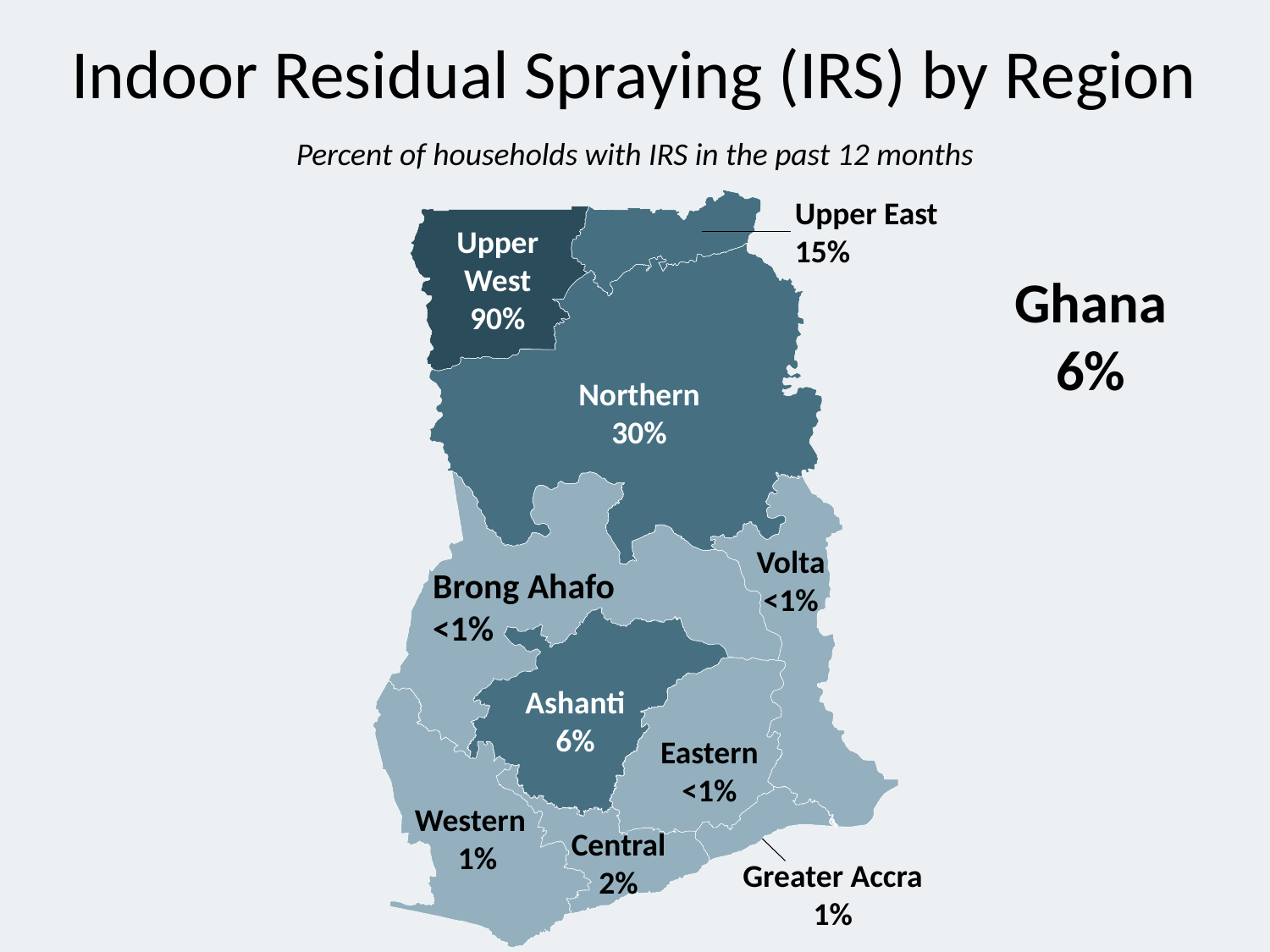

# Indoor Residual Spraying (IRS) by Region
Percent of households with IRS in the past 12 months

Upper East
15%
Upper West
90%
Ghana
6%
Northern
30%
Volta
<1%
Brong Ahafo
<1%
Ashanti
6%
Eastern
<1%
Western
  1%
Central
2%
Greater Accra
1%